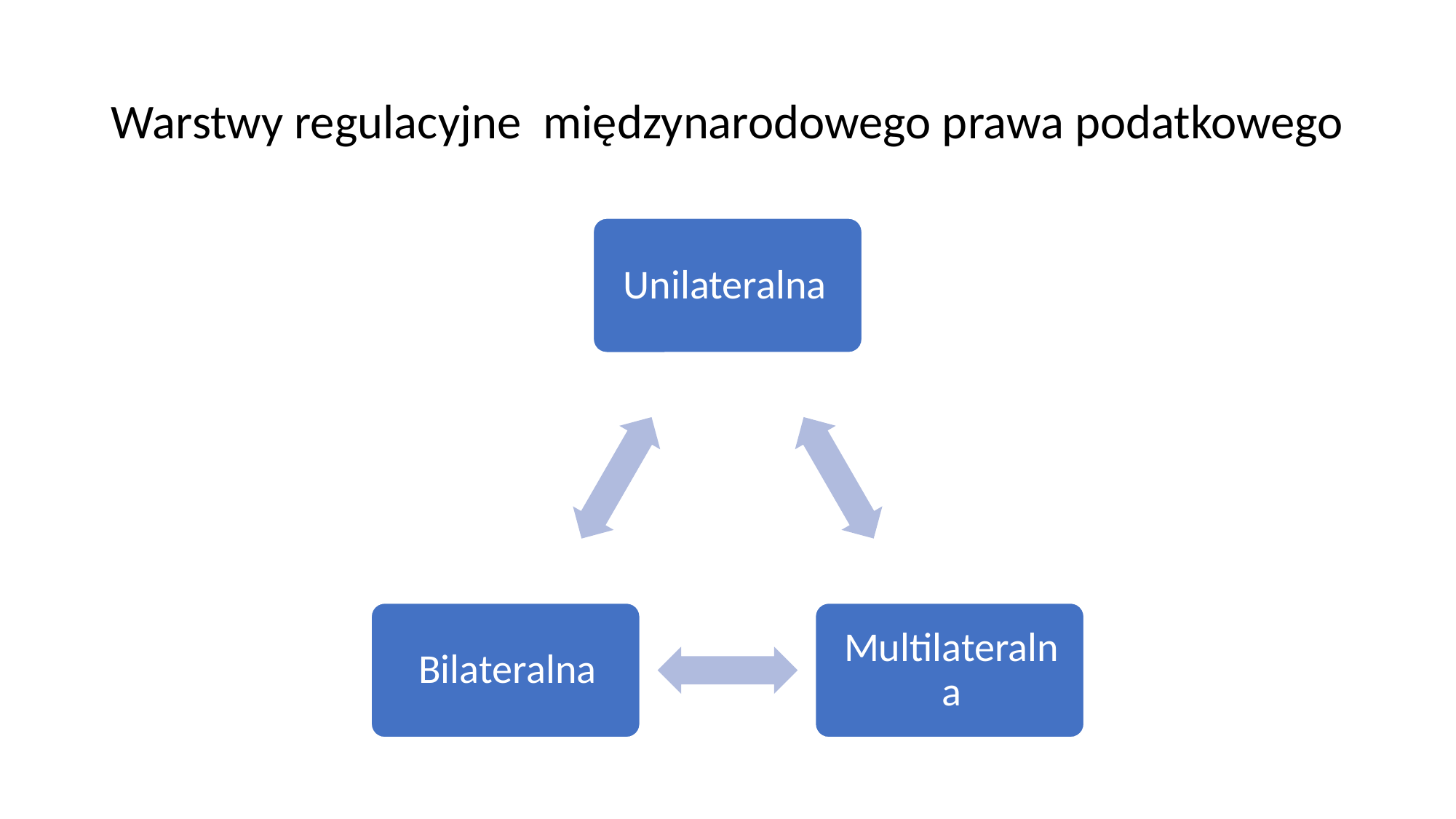

# Warstwy regulacyjne  międzynarodowego prawa podatkowego
Unilateralna

Multilateralna

Bilateralna